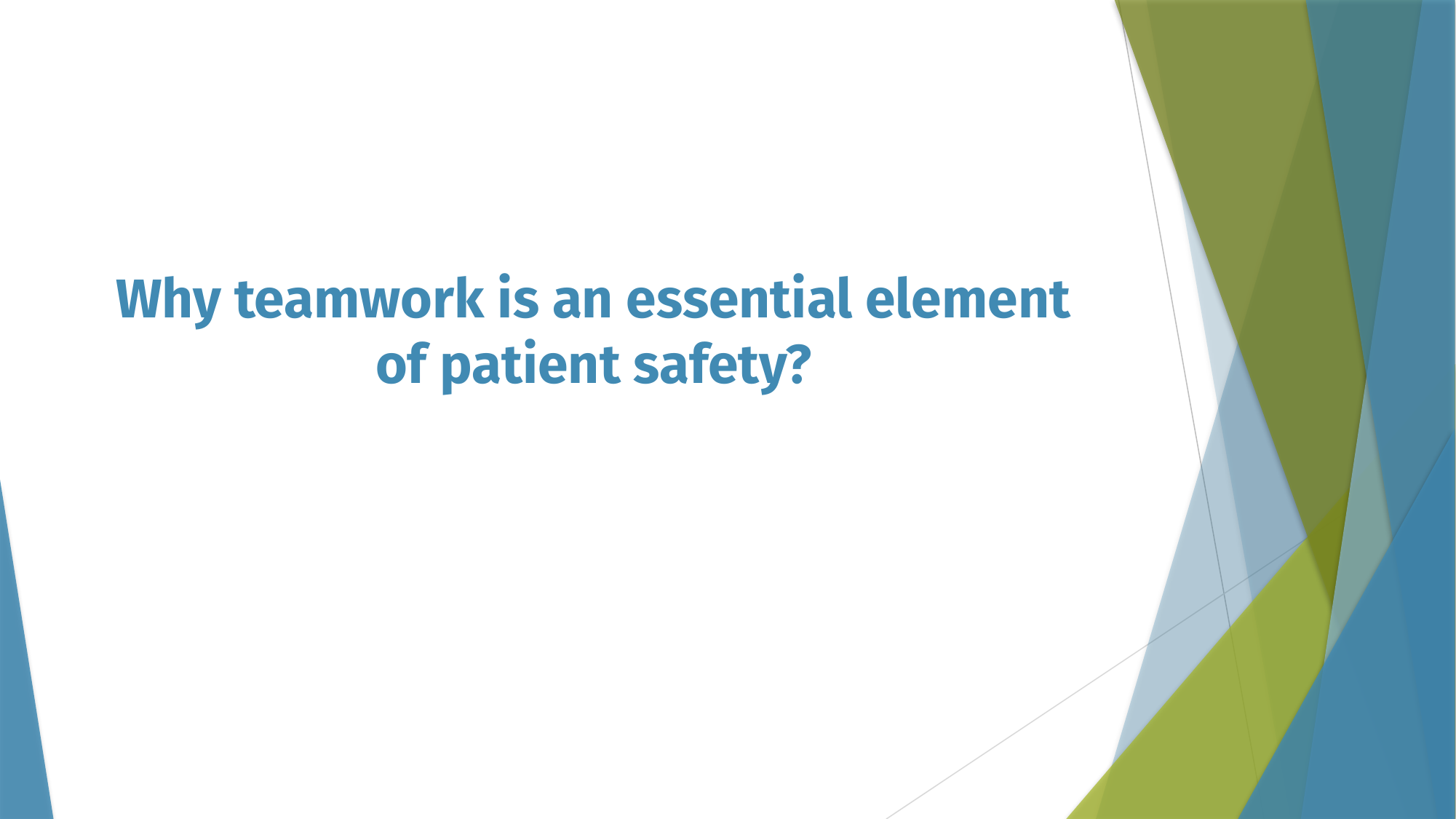

Why teamwork is an essential element of patient safety?